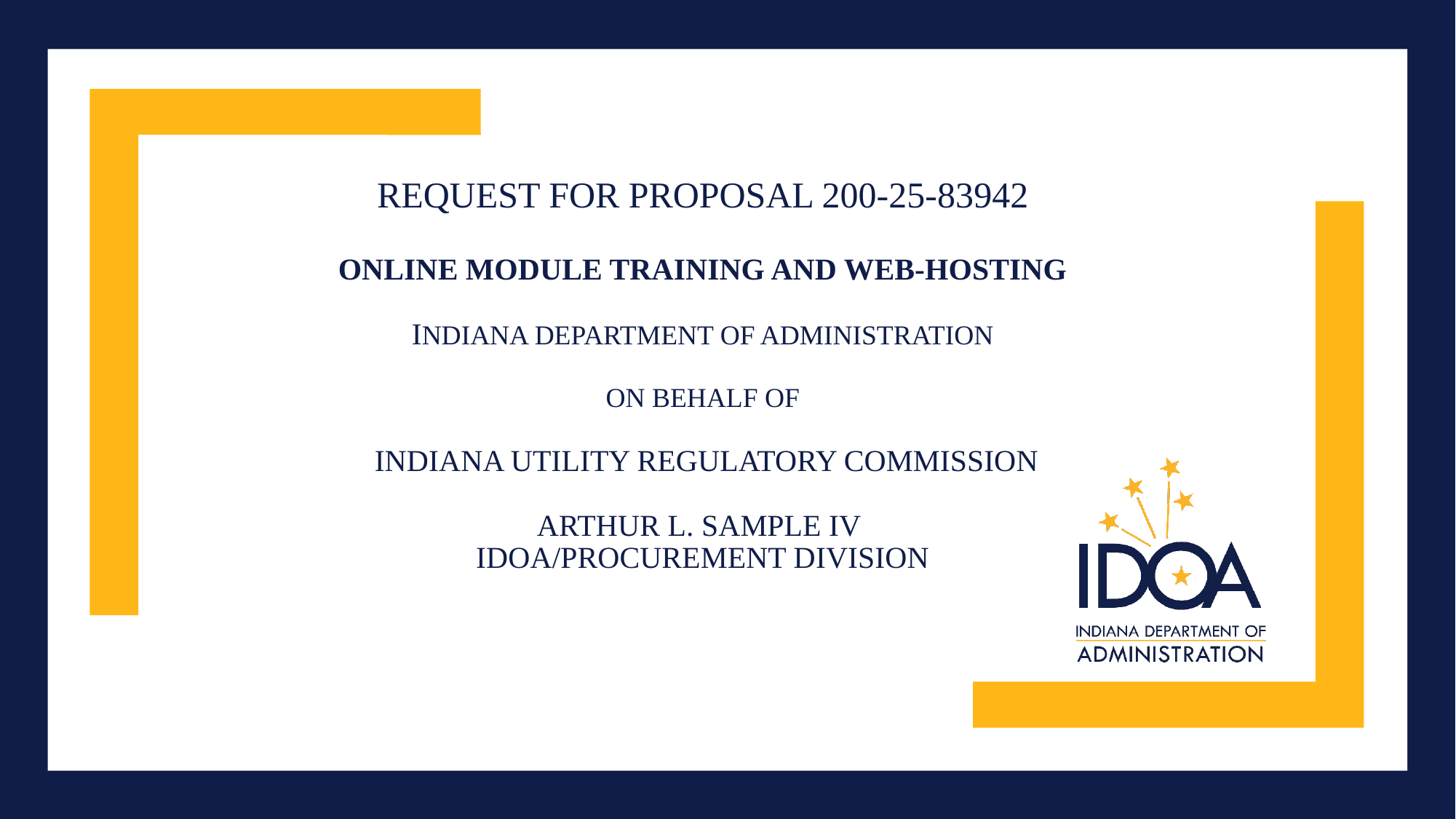

# Request for Proposal 200-25-83942 Online Module Training and Web-Hosting Indiana Department of Administration On Behalf Of Indiana Utility Regulatory Commission Arthur L. Sample IV IDOA/Procurement Division